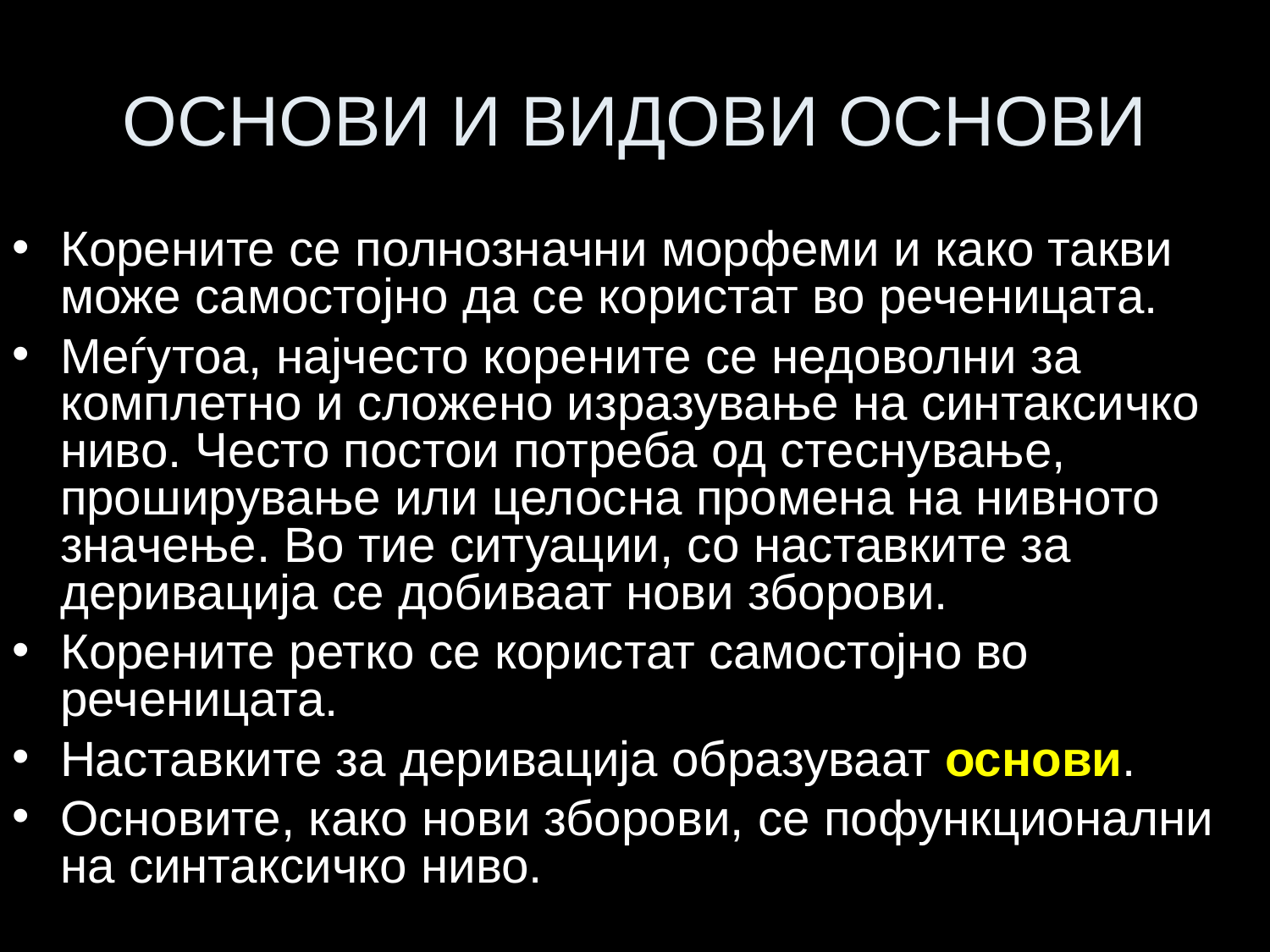

# ОСНОВИ И ВИДОВИ ОСНОВИ
Корените се полнозначни морфеми и како такви може самостојно да се користат во реченицата.
Меѓутоа, најчесто корените се недоволни за комплетно и сложено изразување на синтаксичко ниво. Често постои потреба од стеснување, проширување или целосна промена на нивното значење. Во тие ситуации, со наставките за деривација се добиваат нови зборови.
Корените ретко се користат самостојно во реченицата.
Наставките за деривација образуваат основи.
Основите, како нови зборови, се пофункционални на синтаксичко ниво.